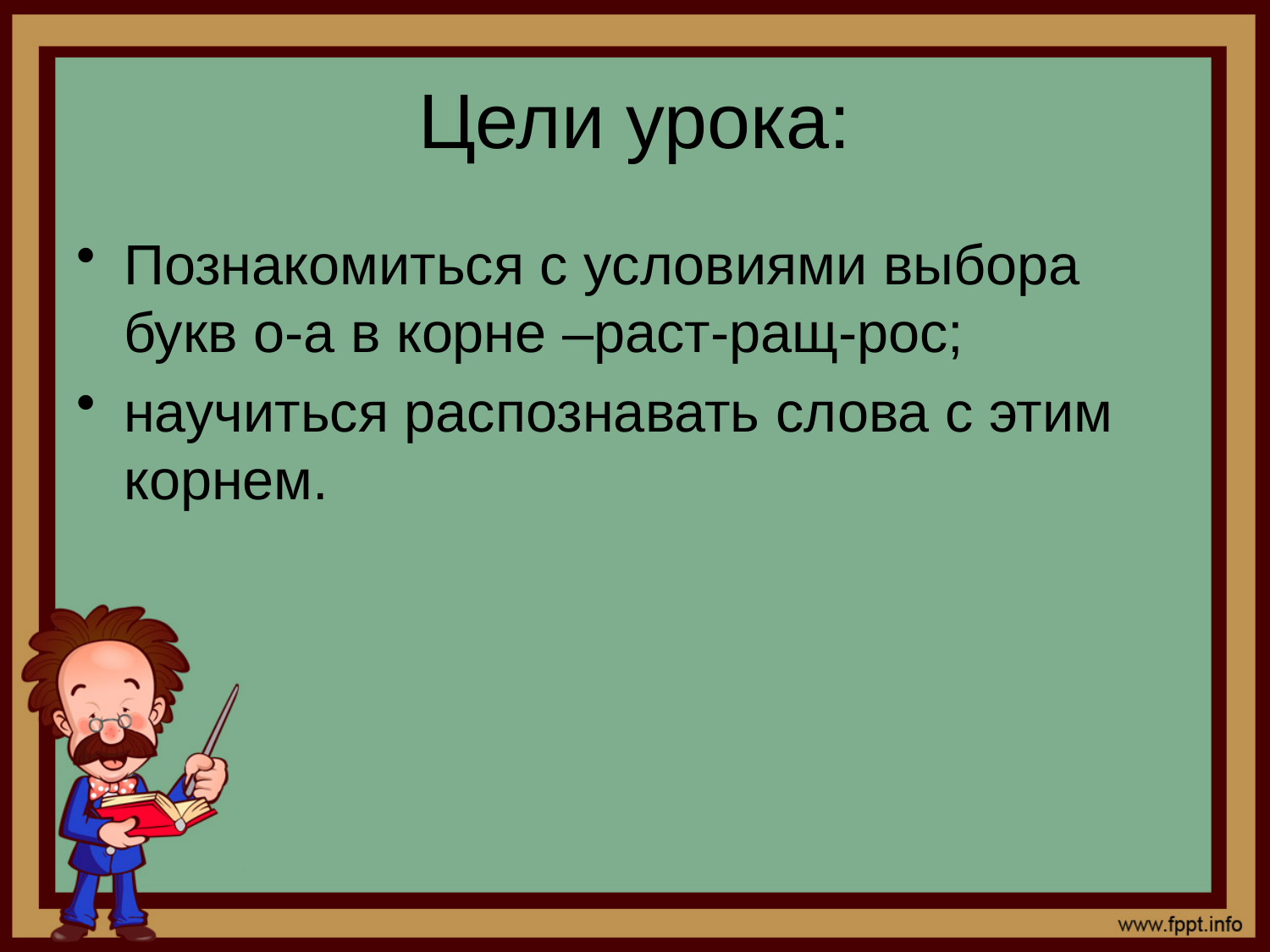

# Цели урока:
Познакомиться с условиями выбора букв о-а в корне –раст-ращ-рос;
научиться распознавать слова с этим корнем.